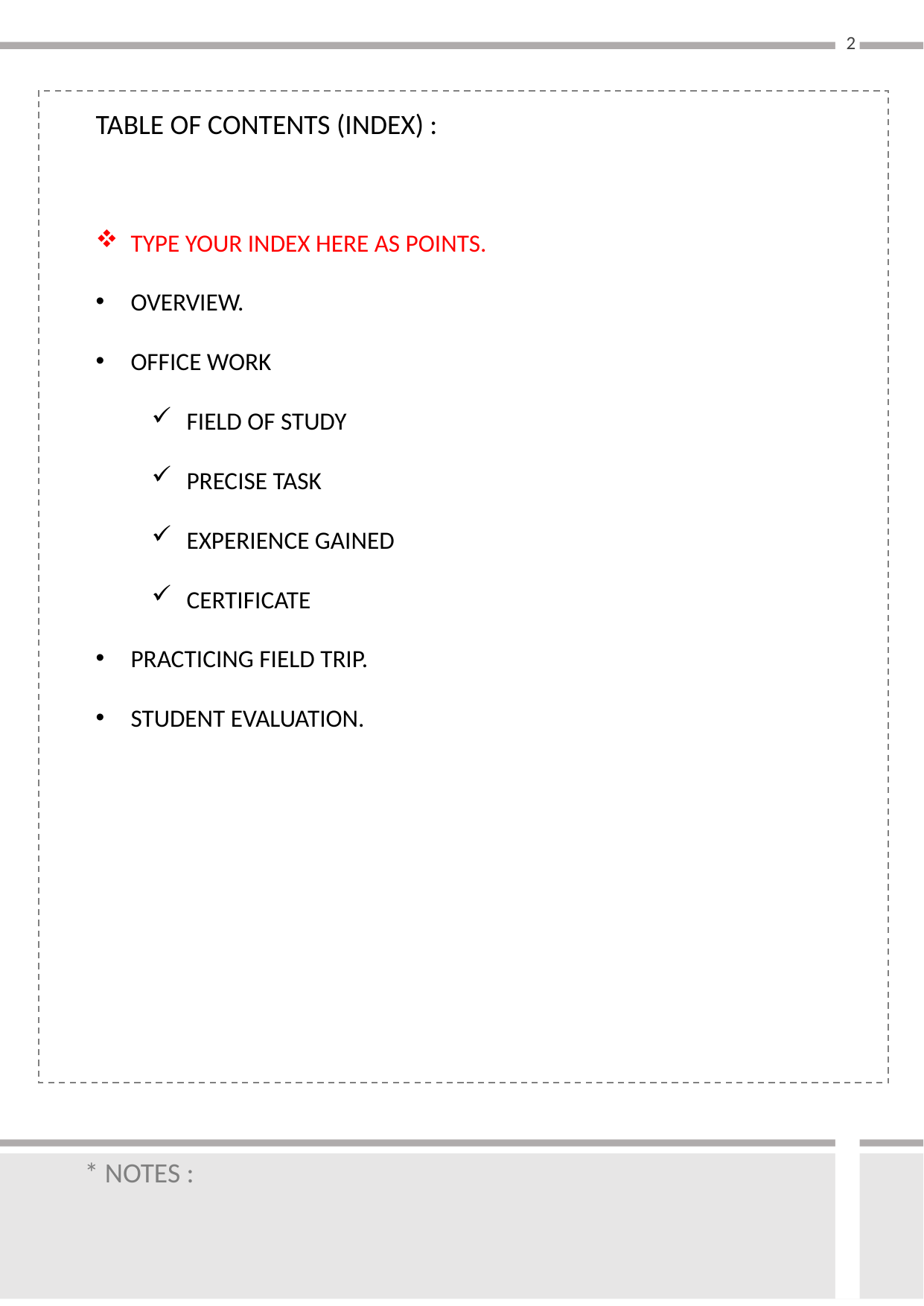

2

TABLE OF CONTENTS (INDEX) :
TYPE YOUR INDEX HERE AS POINTS.
OVERVIEW.
OFFICE WORK
FIELD OF STUDY
PRECISE TASK
EXPERIENCE GAINED
CERTIFICATE
PRACTICING FIELD TRIP.
STUDENT EVALUATION.

* NOTES :